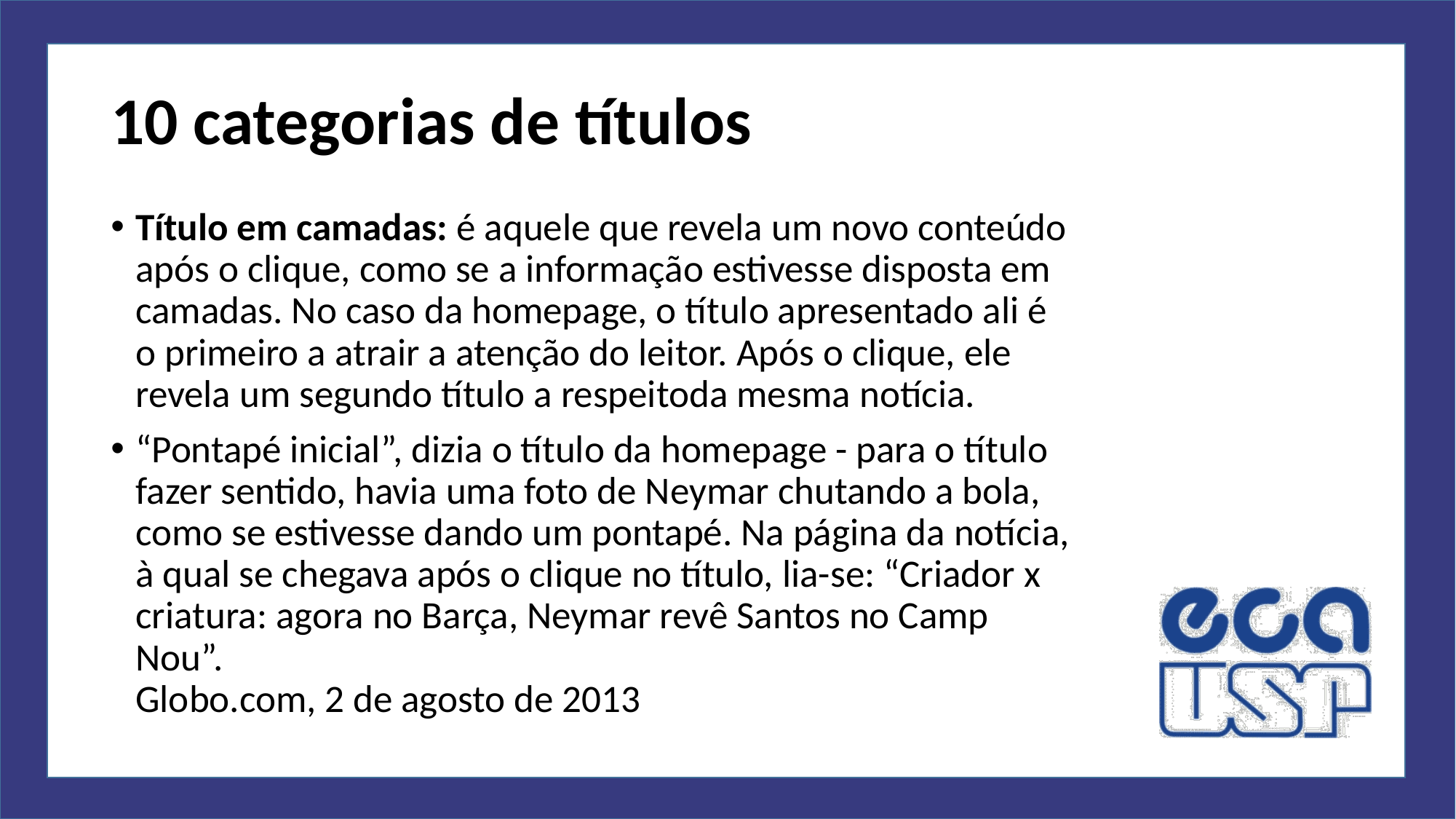

# 10 categorias de títulos
Título em camadas: é aquele que revela um novo conteúdo após o clique, como se a informação estivesse disposta em camadas. No caso da homepage, o título apresentado ali é o primeiro a atrair a atenção do leitor. Após o clique, ele revela um segundo título a respeitoda mesma notícia.
“Pontapé inicial”, dizia o título da homepage - para o título fazer sentido, havia uma foto de Neymar chutando a bola, como se estivesse dando um pontapé. Na página da notícia, à qual se chegava após o clique no título, lia-se: “Criador x criatura: agora no Barça, Neymar revê Santos no Camp Nou”.
Globo.com, 2 de agosto de 2013